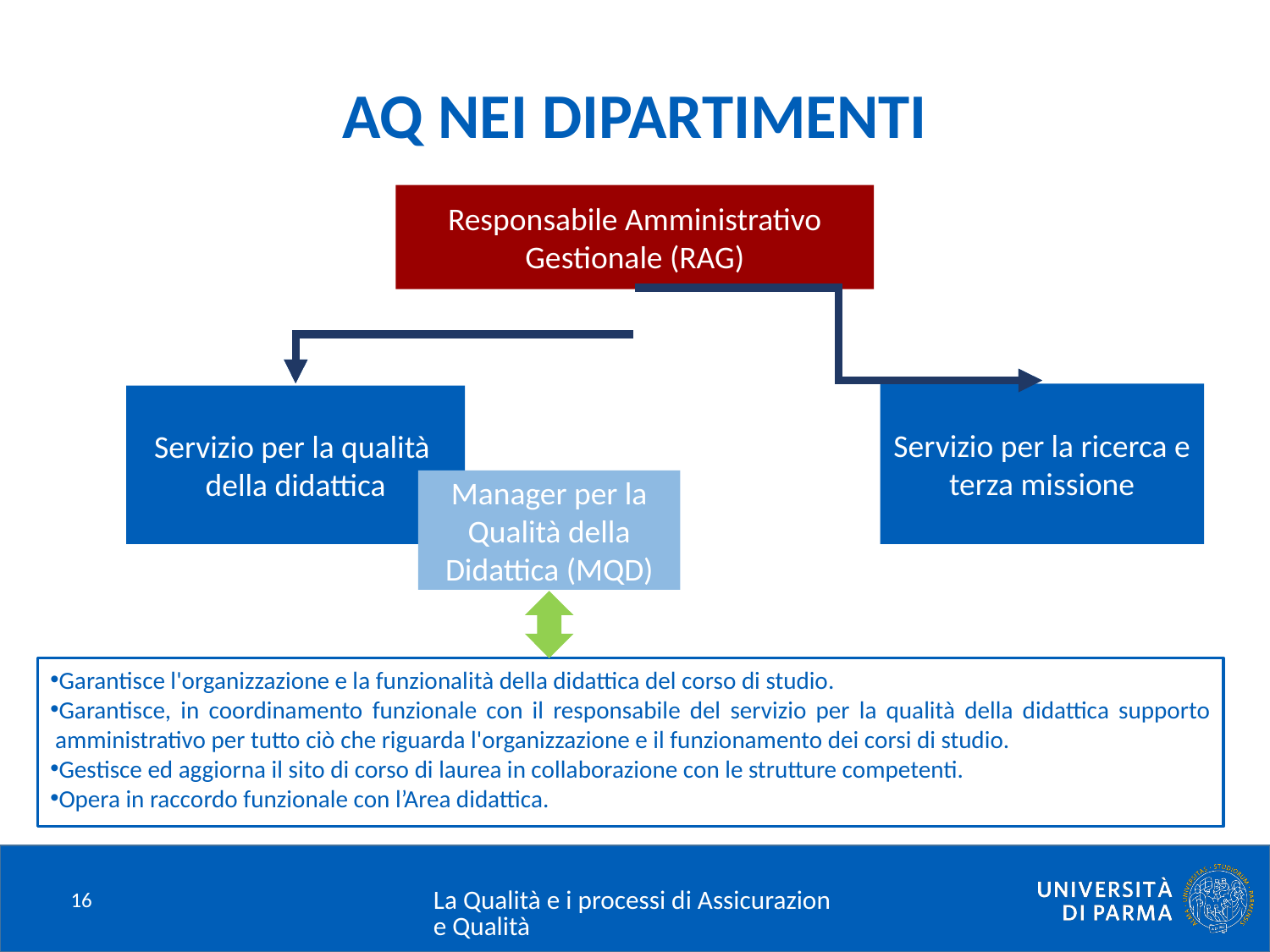

# AQ NEI DIPARTIMENTI
Responsabile Amministrativo Gestionale (RAG)
Servizio per la ricerca e terza missione
Servizio per la qualità
della didattica
Manager per la Qualità della Didattica (MQD)

Garantisce l'organizzazione e la funzionalità della didattica del corso di studio.
Garantisce, in coordinamento funzionale con il responsabile del servizio per la qualità della didattica supporto amministrativo per tutto ciò che riguarda l'organizzazione e il funzionamento dei corsi di studio.
Gestisce ed aggiorna il sito di corso di laurea in collaborazione con le strutture competenti.
Opera in raccordo funzionale con l’Area didattica.
16
La Qualità e i processi di Assicurazione Qualità